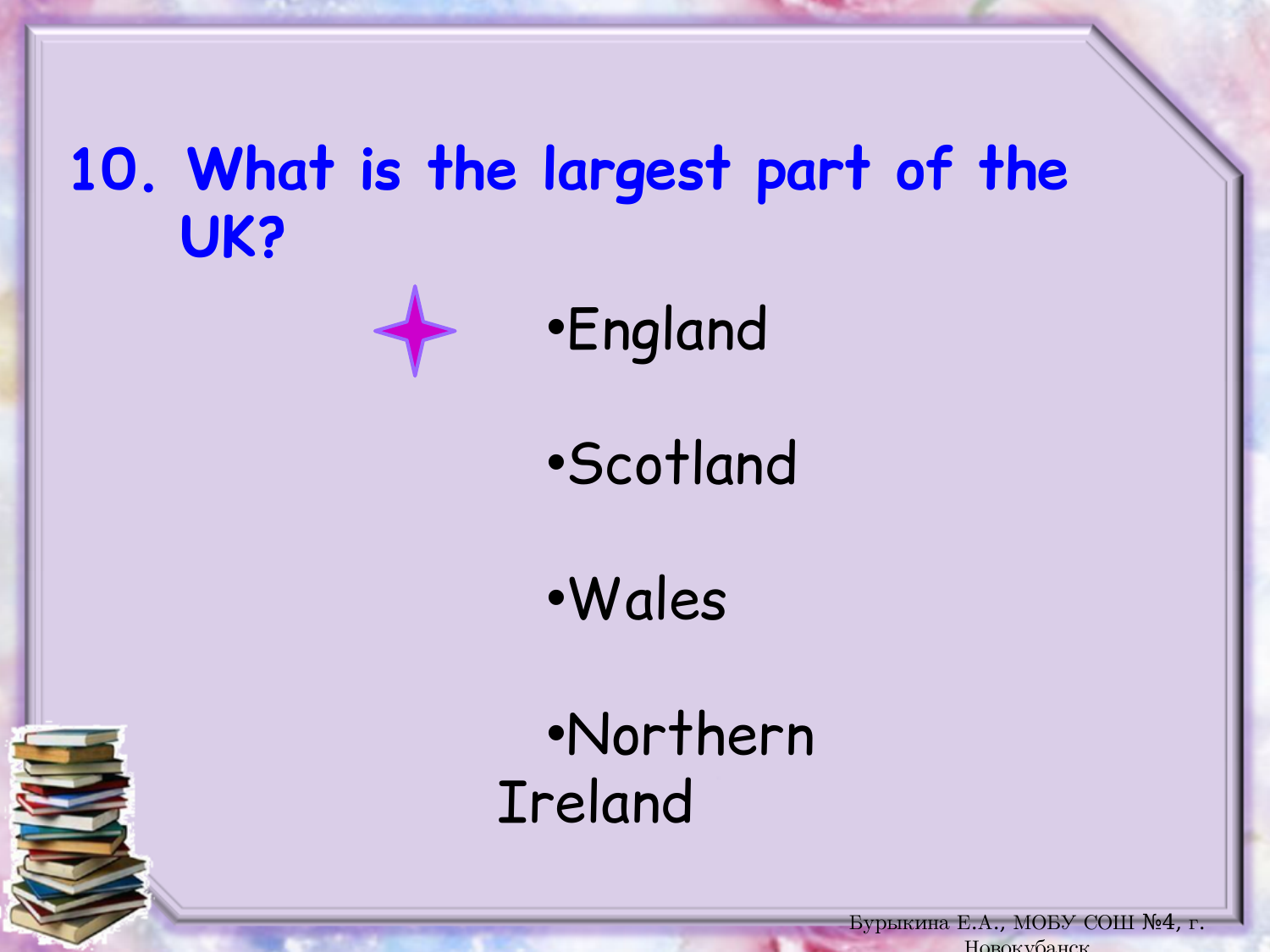

10. What is the largest part of the UK?

England

Scotland

Wales

Northern Ireland

Бурыкина Е.А., МОБУ СОШ №4, г. Новокубанск